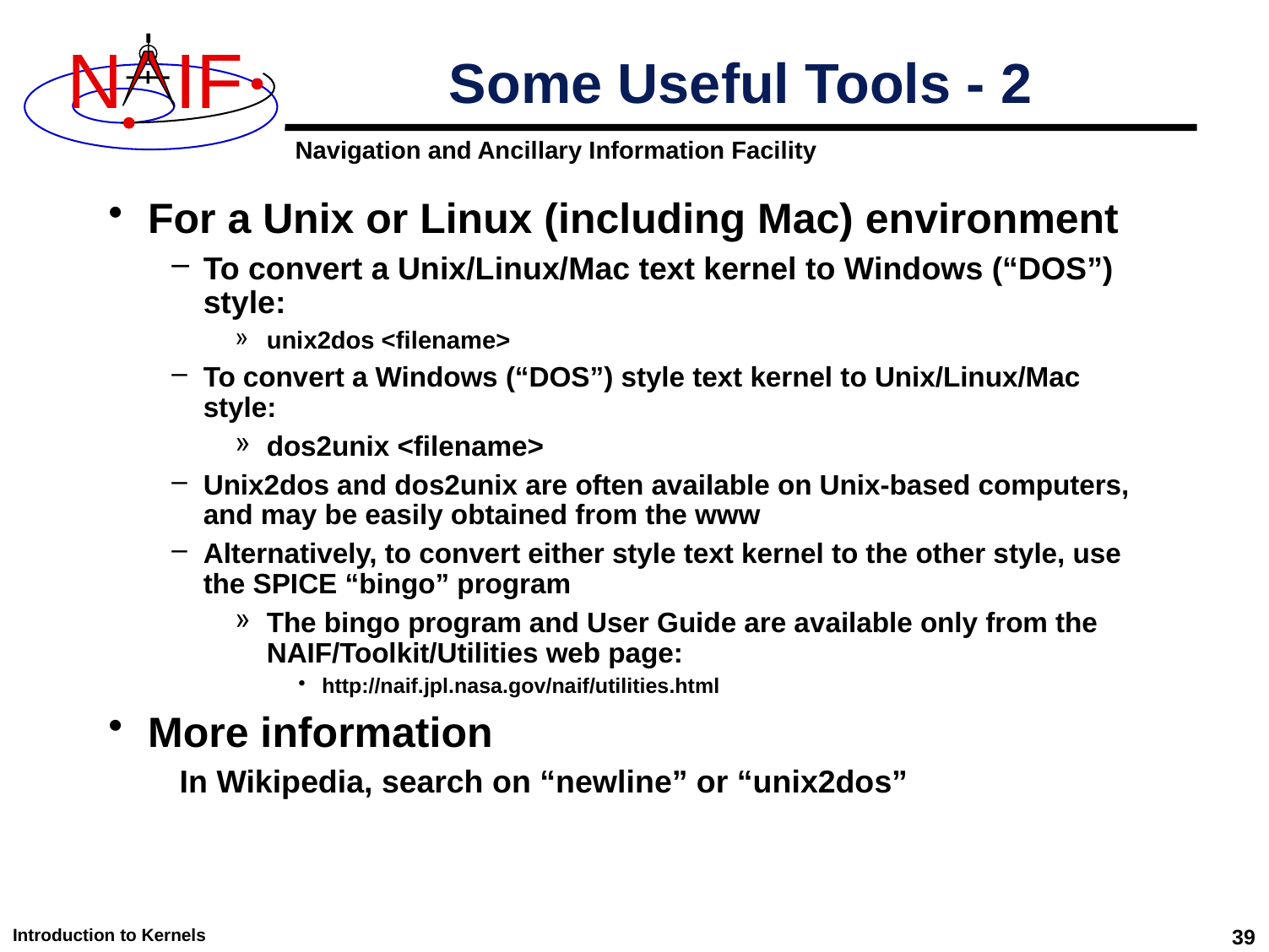

# Some Useful Tools - 2
For a Unix or Linux (including Mac) environment
To convert a Unix/Linux/Mac text kernel to Windows (“DOS”) style:
unix2dos <filename>
To convert a Windows (“DOS”) style text kernel to Unix/Linux/Mac style:
dos2unix <filename>
Unix2dos and dos2unix are often available on Unix-based computers, and may be easily obtained from the www
Alternatively, to convert either style text kernel to the other style, use the SPICE “bingo” program
The bingo program and User Guide are available only from the NAIF/Toolkit/Utilities web page:
http://naif.jpl.nasa.gov/naif/utilities.html
More information
In Wikipedia, search on “newline” or “unix2dos”

Introduction to Kernels
39